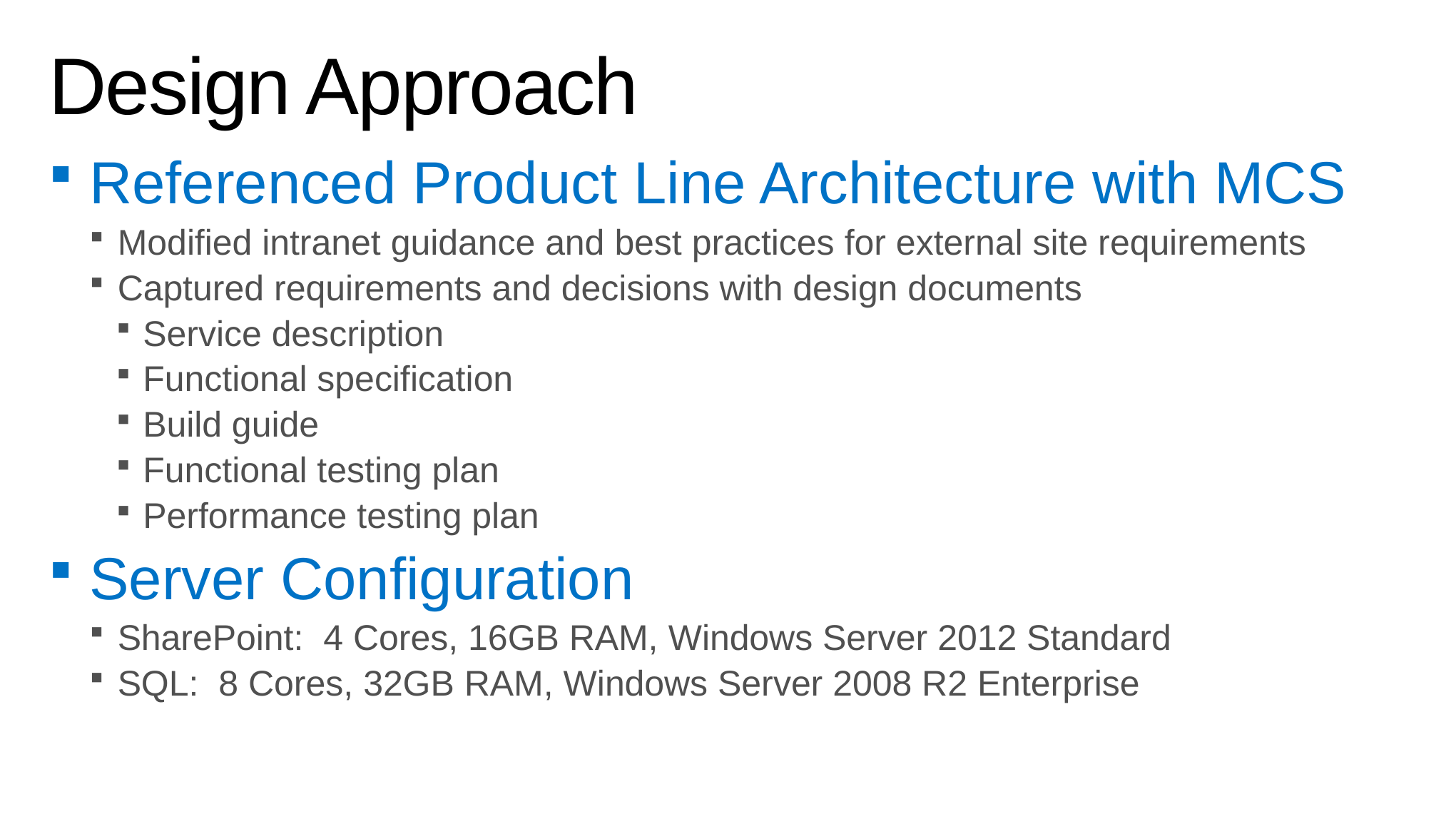

# Design Approach
Referenced Product Line Architecture with MCS
Modified intranet guidance and best practices for external site requirements
Captured requirements and decisions with design documents
Service description
Functional specification
Build guide
Functional testing plan
Performance testing plan
Server Configuration
SharePoint:  4 Cores, 16GB RAM, Windows Server 2012 Standard
SQL:  8 Cores, 32GB RAM, Windows Server 2008 R2 Enterprise